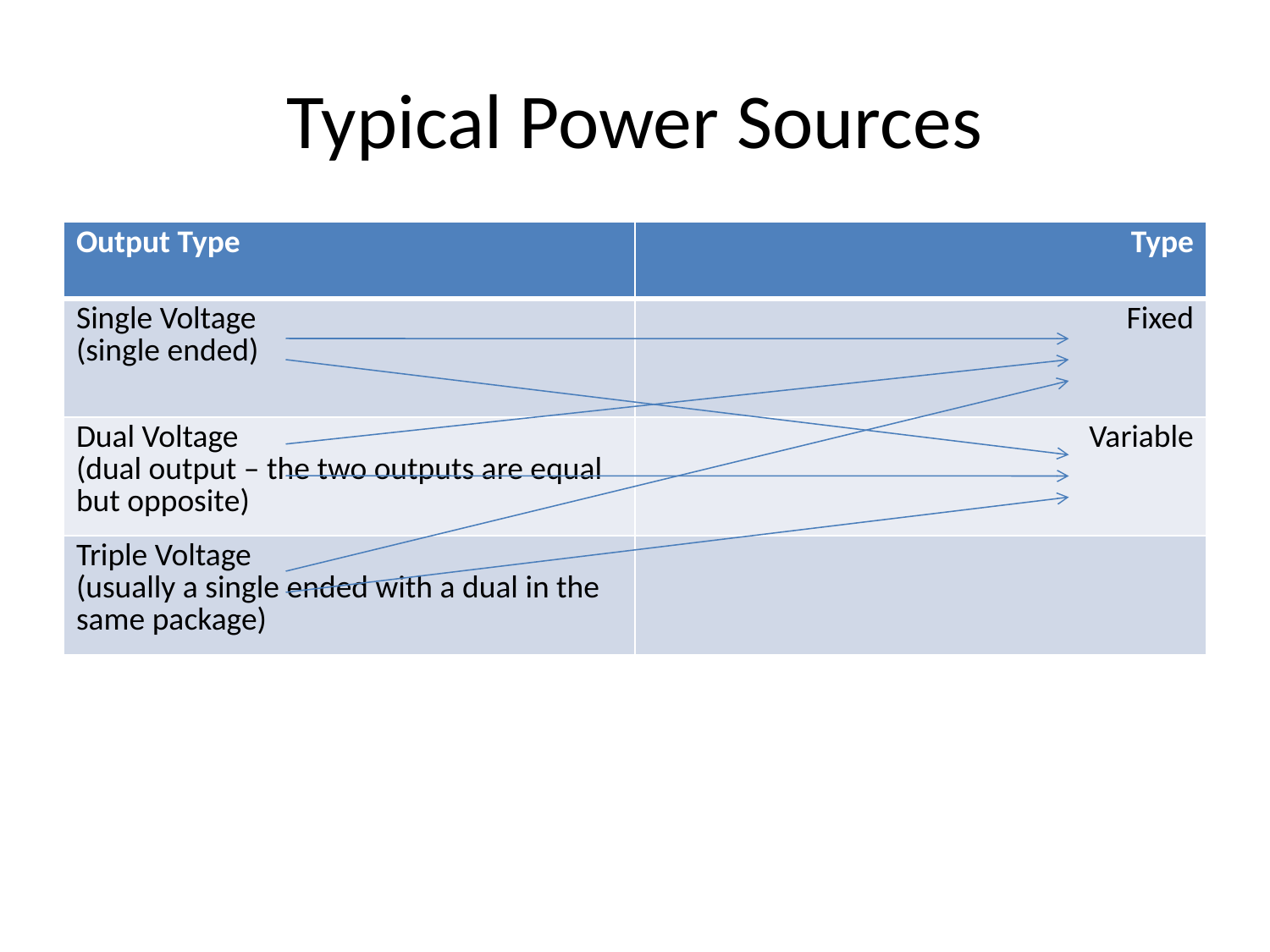

# Typical Power Sources
| Output Type | Type |
| --- | --- |
| Single Voltage (single ended) | Fixed |
| Dual Voltage (dual output – the two outputs are equal but opposite) | Variable |
| Triple Voltage (usually a single ended with a dual in the same package) |  |